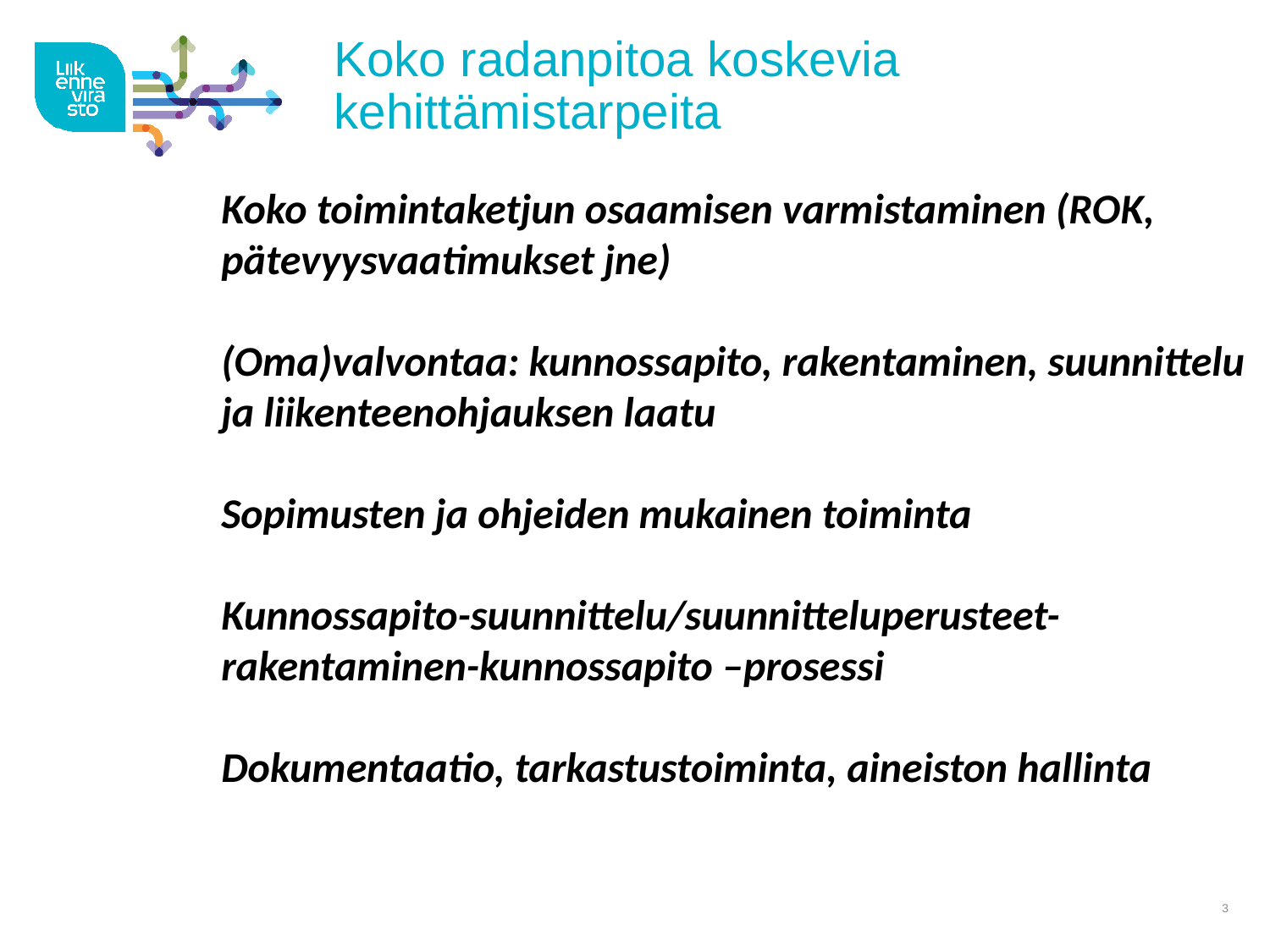

# Koko radanpitoa koskevia kehittämistarpeita

Koko toimintaketjun osaamisen varmistaminen (ROK, pätevyysvaatimukset jne)

(Oma)valvontaa: kunnossapito, rakentaminen, suunnittelu ja liikenteenohjauksen laatu

Sopimusten ja ohjeiden mukainen toiminta

Kunnossapito-suunnittelu/suunnitteluperusteet-rakentaminen-kunnossapito –prosessi

Dokumentaatio, tarkastustoiminta, aineiston hallinta

3